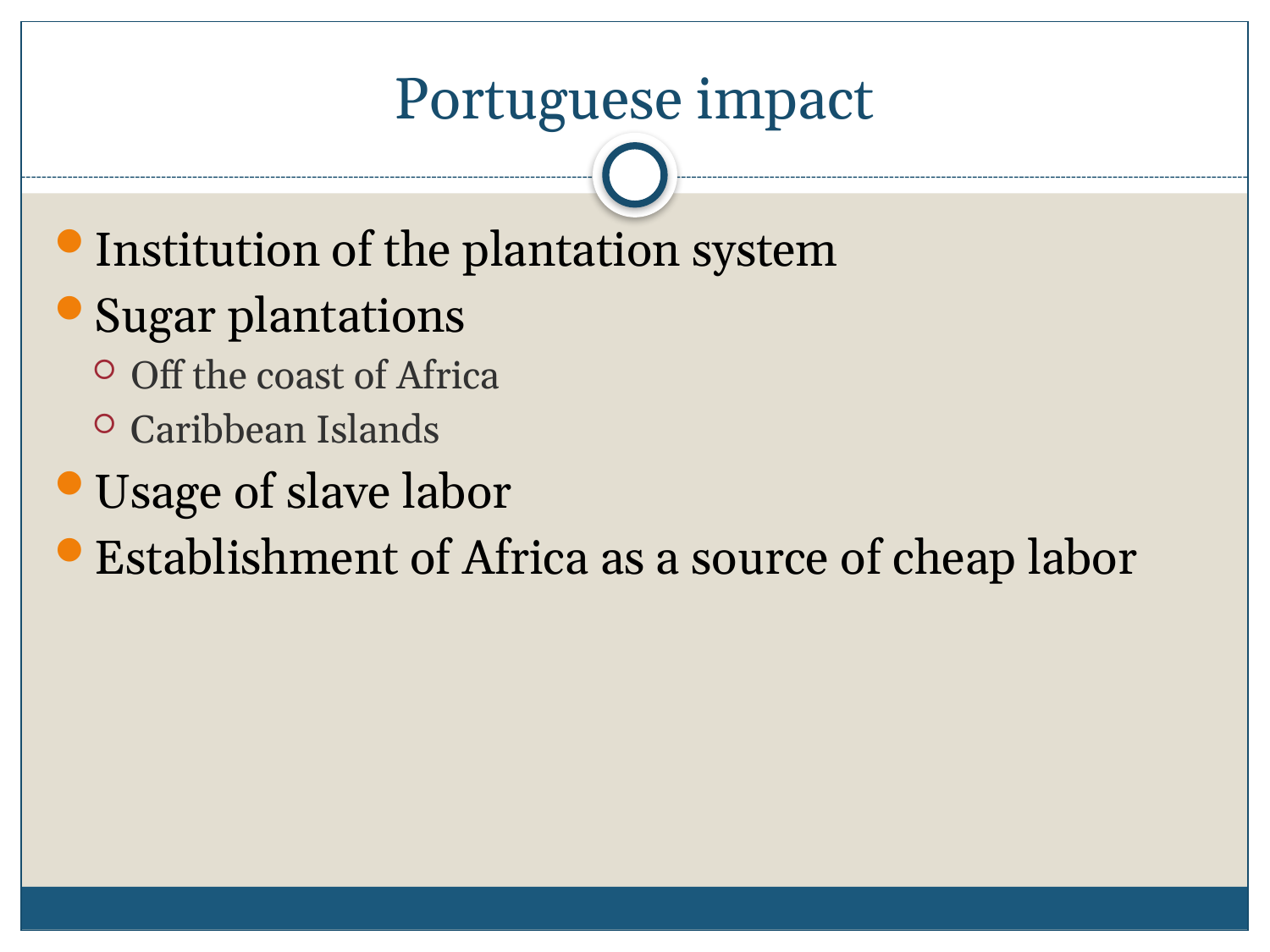

# Portuguese impact
Institution of the plantation system
Sugar plantations
Off the coast of Africa
Caribbean Islands
Usage of slave labor
Establishment of Africa as a source of cheap labor